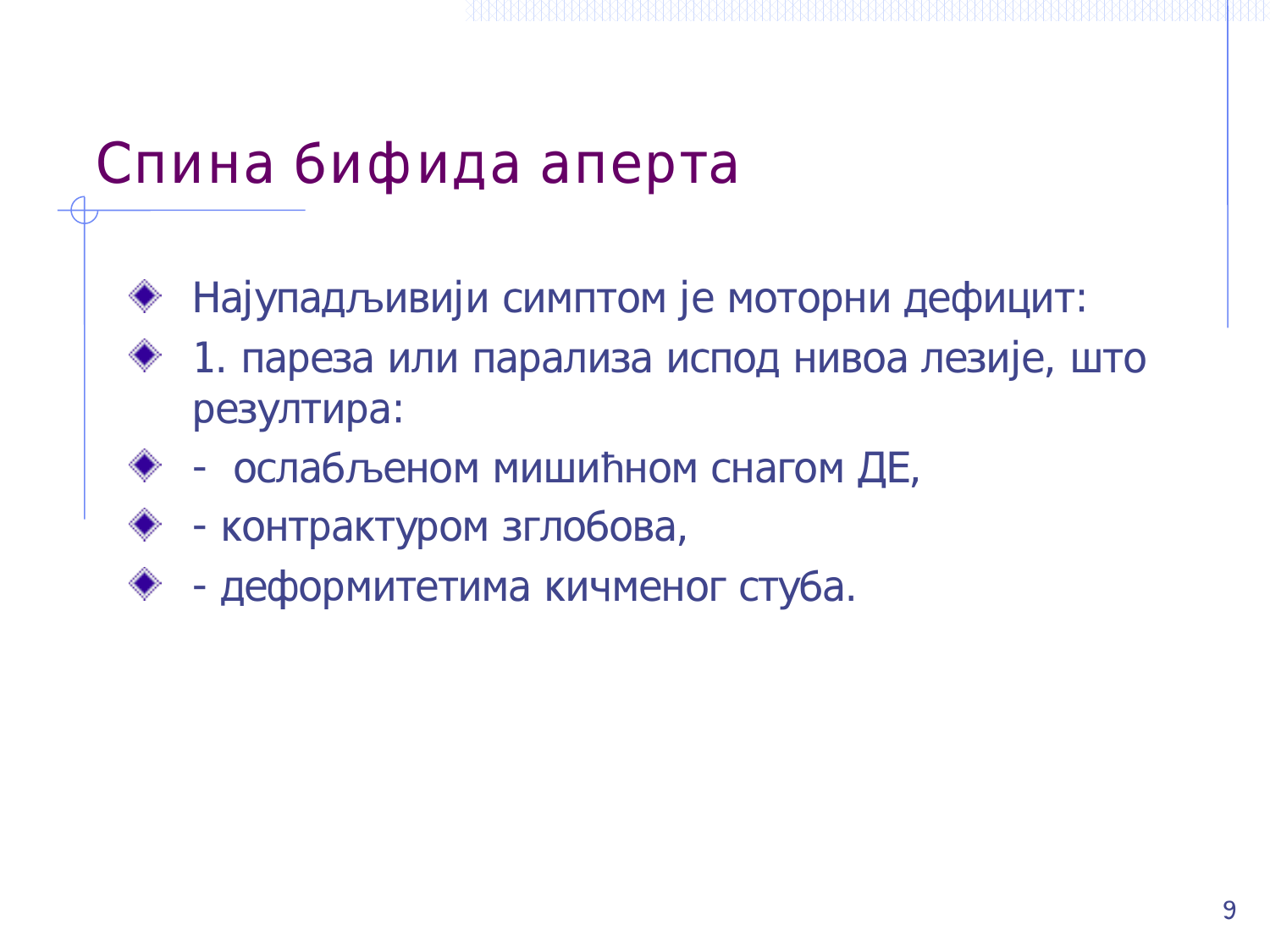

# Спина бифида аперта
Најупадљивији симптом је моторни дефицит:
1. пареза или парализа испод нивоа лезије, што резултира:
-  ослабљеном мишићном снагом ДЕ,
- контрактуром зглобова,
- деформитетима кичменог стуба.
9